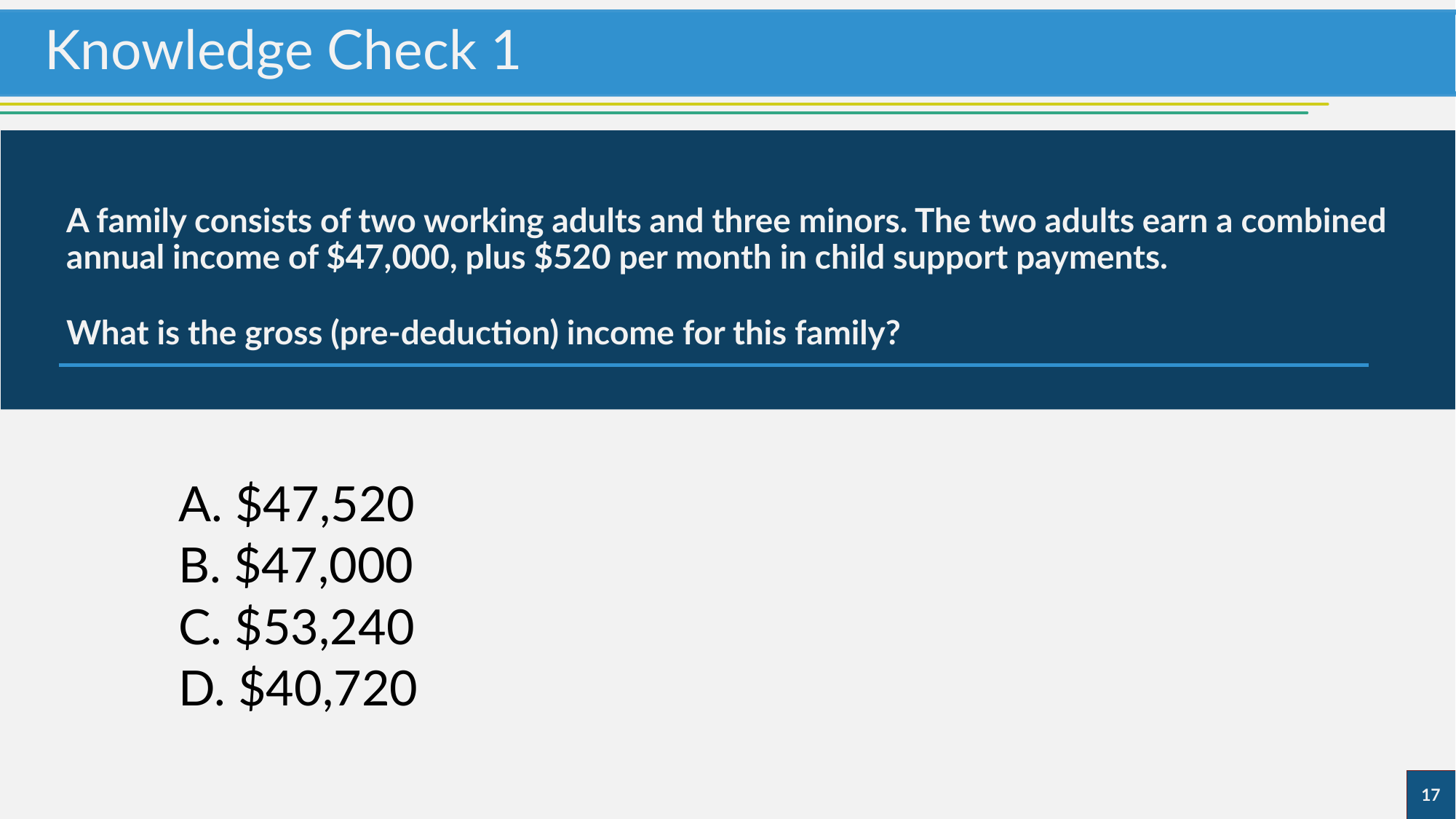

# Knowledge Check 1

A family consists of two working adults and three minors. The two adults earn a combined annual income of $47,000, plus $520 per month in child support payments.
What is the gross (pre-deduction) income for this family?
A. $47,520
B. $47,000
C. $53,240
D. $40,720